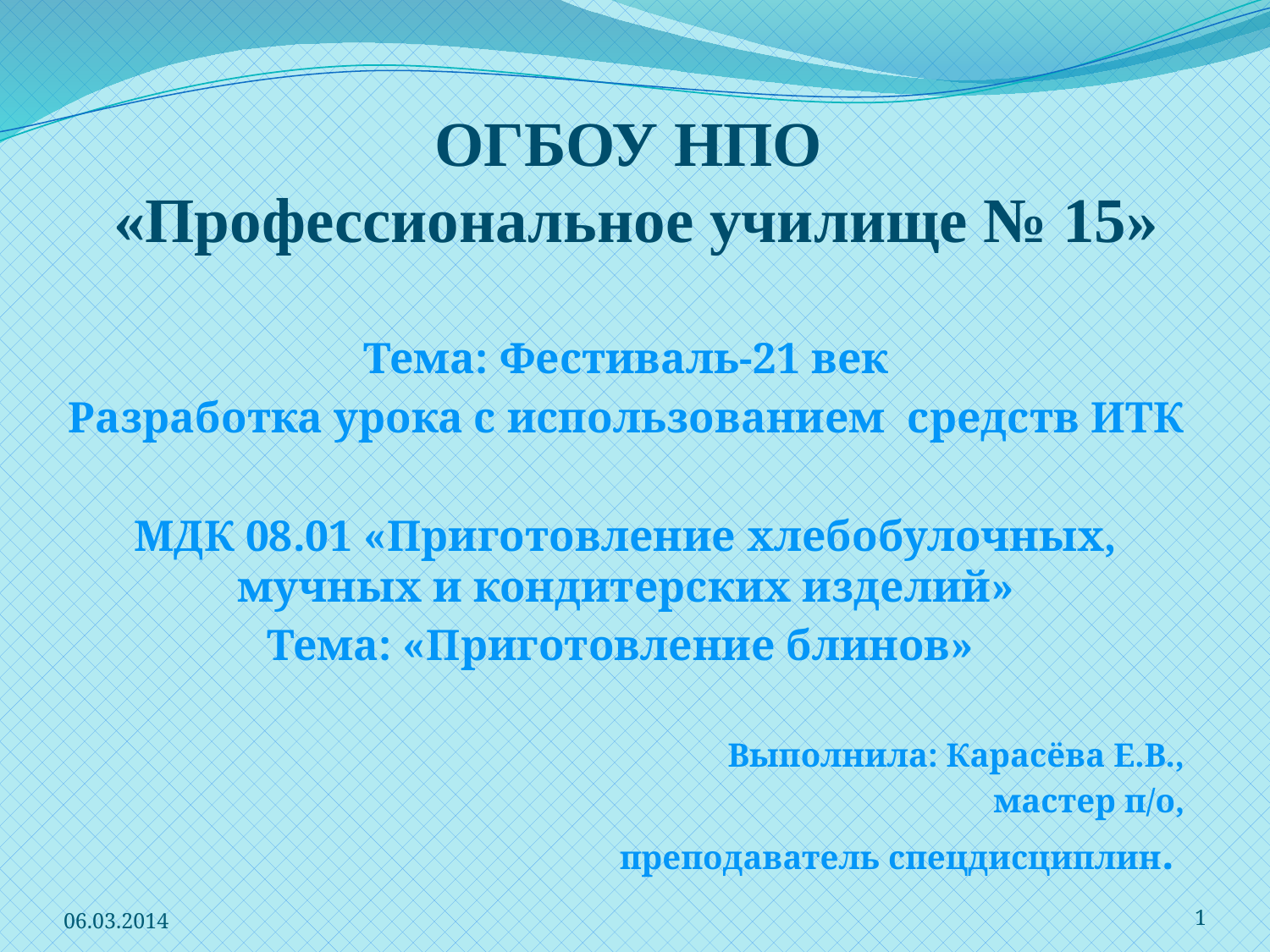

# ОГБОУ НПО «Профессиональное училище № 15»

Тема: Фестиваль-21 век
Разработка урока с использованием  средств ИТК

МДК 08.01 «Приготовление хлебобулочных, мучных и кондитерских изделий»
Тема: «Приготовление блинов»

Выполнила: Карасёва Е.В.,
 мастер п/о,
 преподаватель спецдисциплин.
06.03.2014
1